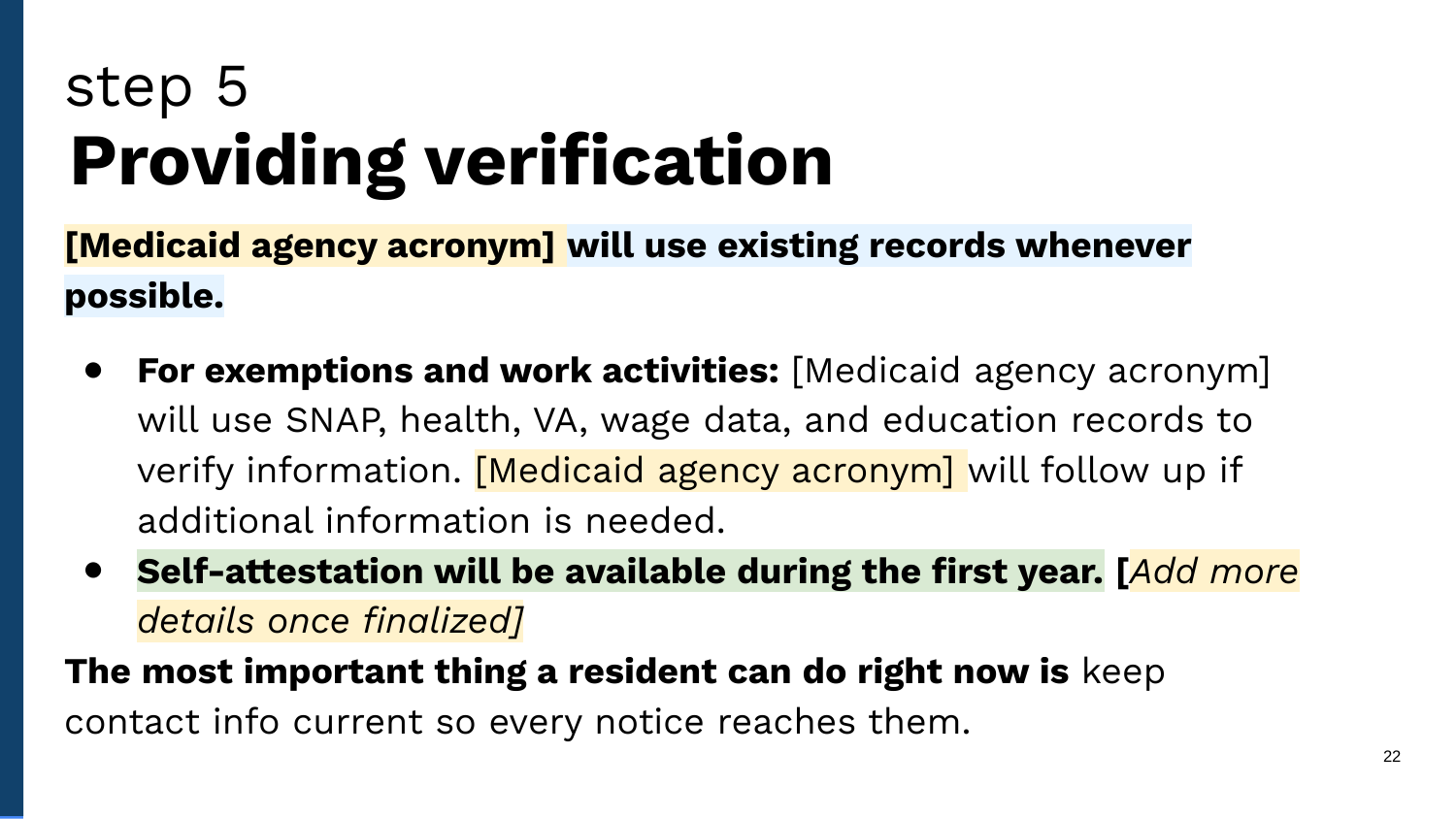

step 5
Providing verification
[Medicaid agency acronym] will use existing records whenever possible.
For exemptions and work activities: [Medicaid agency acronym] will use SNAP, health, VA, wage data, and education records to verify information. [Medicaid agency acronym] will follow up if additional information is needed.
Self-attestation will be available during the first year. [Add more details once finalized]
The most important thing a resident can do right now is keep contact info current so every notice reaches them.

22